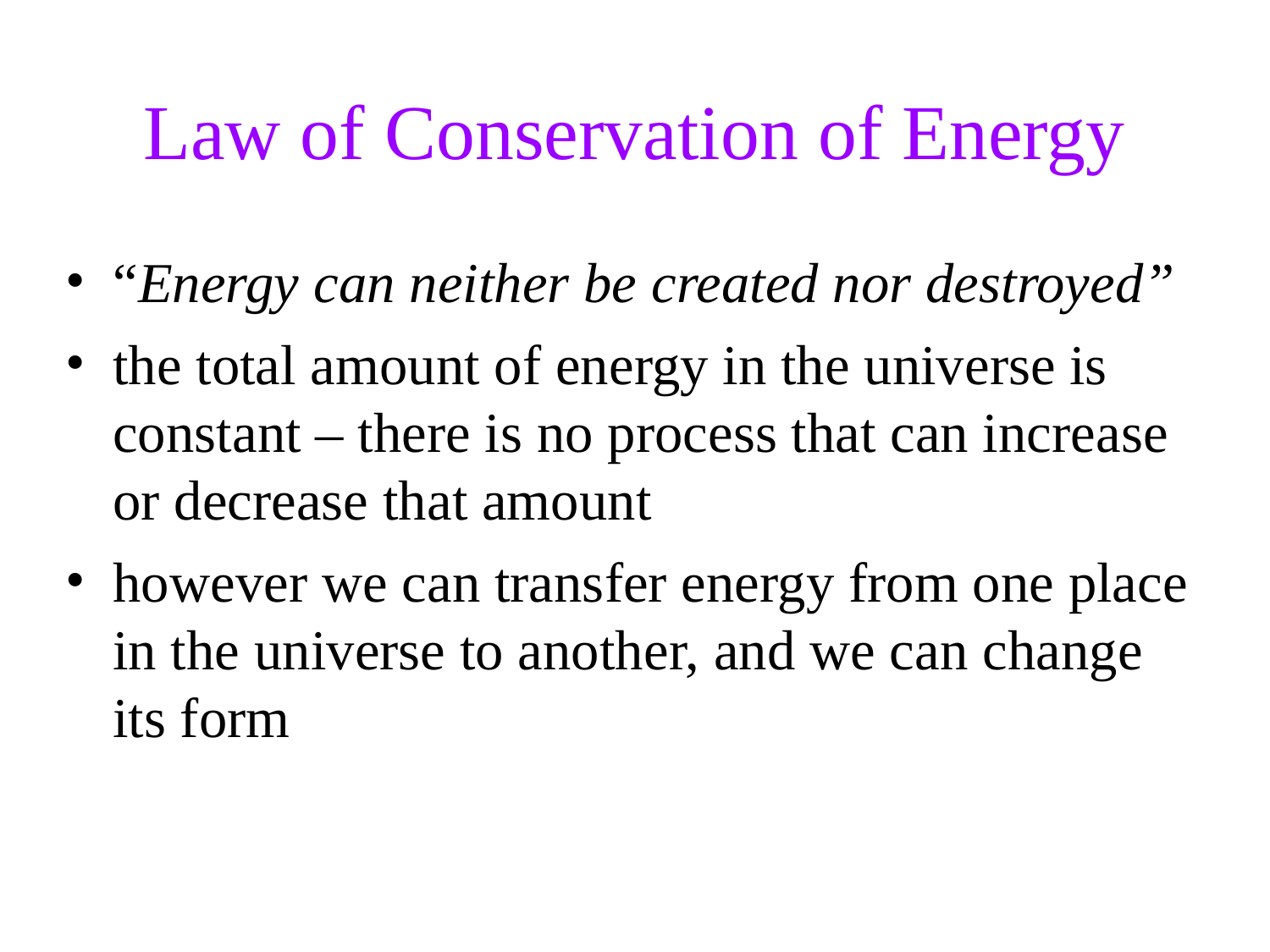

Law of Conservation of Energy
“Energy can neither be created nor destroyed”
the total amount of energy in the universe is constant – there is no process that can increase or decrease that amount
however we can transfer energy from one place in the universe to another, and we can change its form